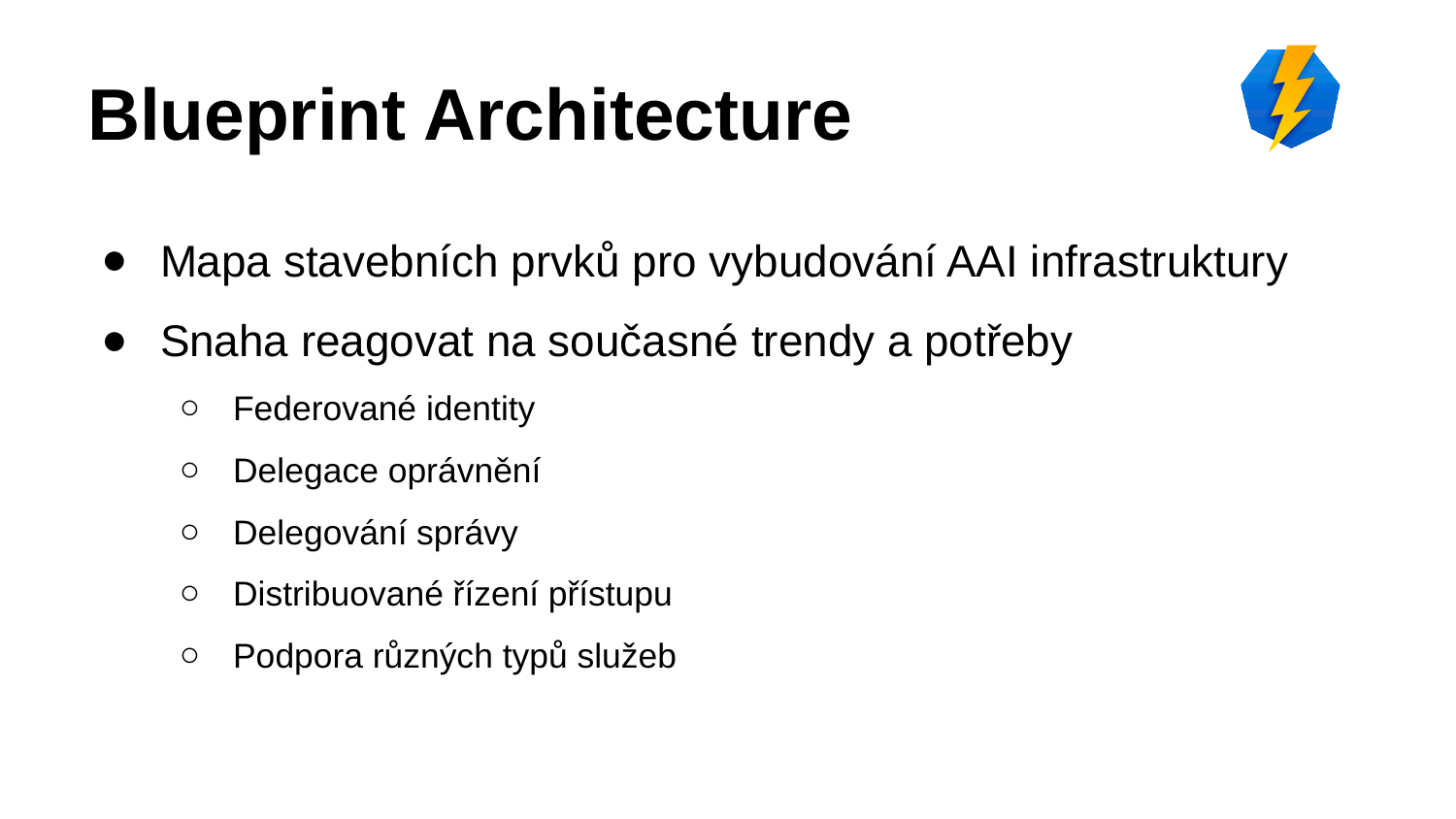

# Blueprint Architecture
Mapa stavebních prvků pro vybudování AAI infrastruktury
Snaha reagovat na současné trendy a potřeby
Federované identity
Delegace oprávnění
Delegování správy
Distribuované řízení přístupu
Podpora různých typů služeb